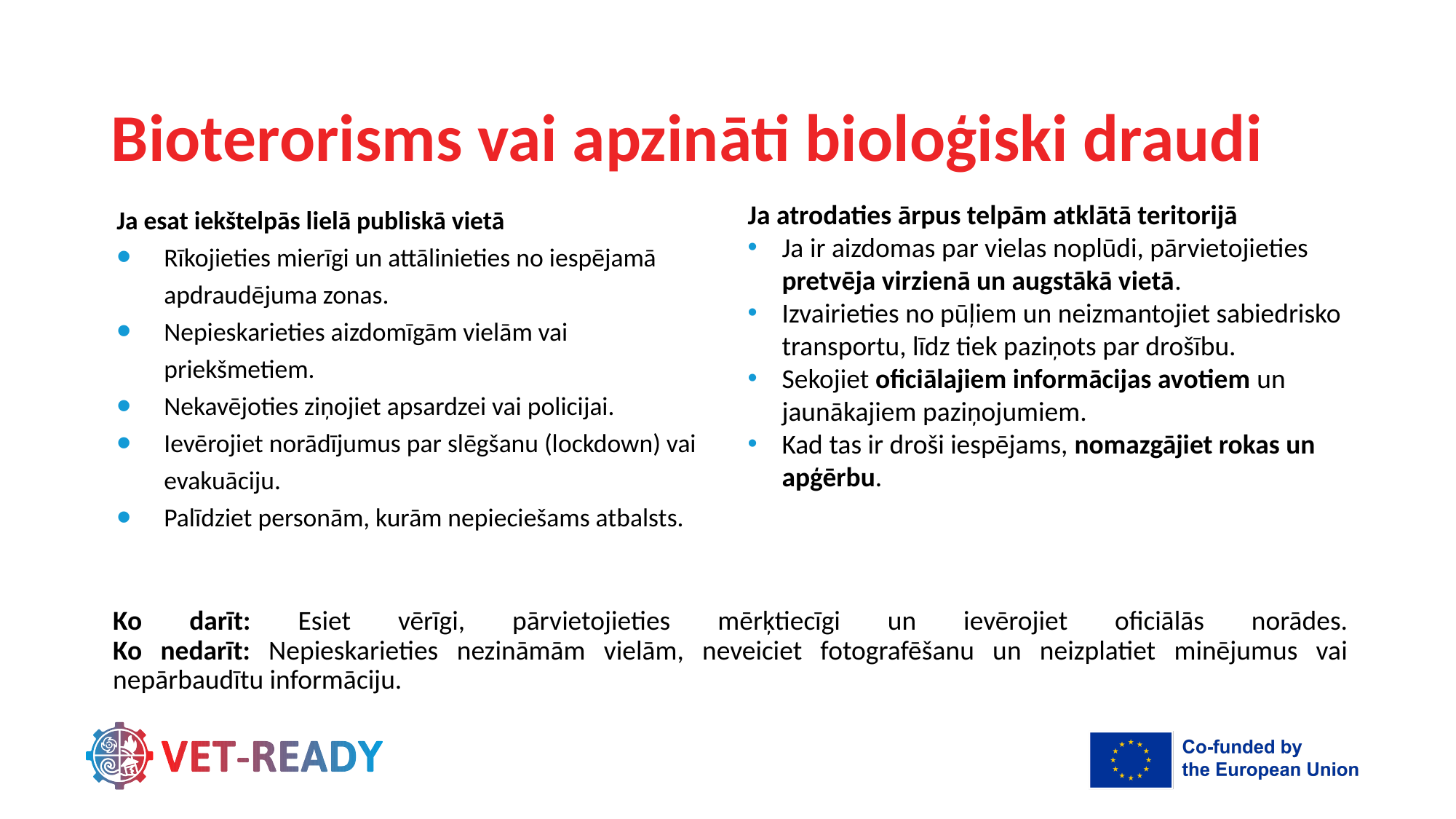

# Bioterorisms vai apzināti bioloģiski draudi
Ja esat iekštelpās lielā publiskā vietā
Rīkojieties mierīgi un attālinieties no iespējamā apdraudējuma zonas.
Nepieskarieties aizdomīgām vielām vai priekšmetiem.
Nekavējoties ziņojiet apsardzei vai policijai.
Ievērojiet norādījumus par slēgšanu (lockdown) vai evakuāciju.
Palīdziet personām, kurām nepieciešams atbalsts.
Ja atrodaties ārpus telpām atklātā teritorijā
Ja ir aizdomas par vielas noplūdi, pārvietojieties pretvēja virzienā un augstākā vietā.
Izvairieties no pūļiem un neizmantojiet sabiedrisko transportu, līdz tiek paziņots par drošību.
Sekojiet oficiālajiem informācijas avotiem un jaunākajiem paziņojumiem.
Kad tas ir droši iespējams, nomazgājiet rokas un apģērbu.
Ko darīt: Esiet vērīgi, pārvietojieties mērķtiecīgi un ievērojiet oficiālās norādes.
Ko nedarīt: Nepieskarieties nezināmām vielām, neveiciet fotografēšanu un neizplatiet minējumus vai nepārbaudītu informāciju.